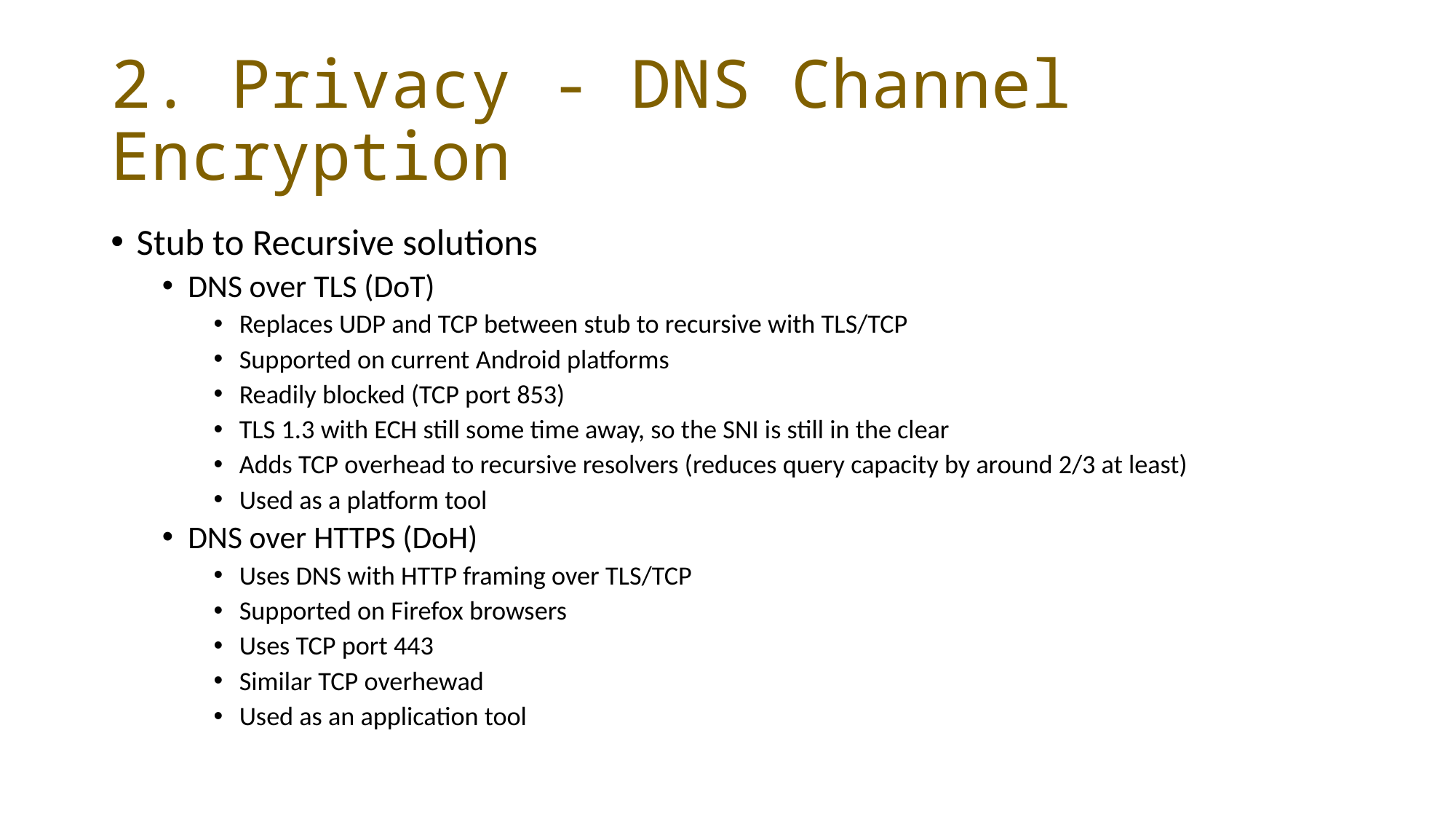

# 2. Privacy - DNS Channel Encryption
Stub to Recursive solutions
DNS over TLS (DoT)
Replaces UDP and TCP between stub to recursive with TLS/TCP
Supported on current Android platforms
Readily blocked (TCP port 853)
TLS 1.3 with ECH still some time away, so the SNI is still in the clear
Adds TCP overhead to recursive resolvers (reduces query capacity by around 2/3 at least)
Used as a platform tool
DNS over HTTPS (DoH)
Uses DNS with HTTP framing over TLS/TCP
Supported on Firefox browsers
Uses TCP port 443
Similar TCP overhewad
Used as an application tool